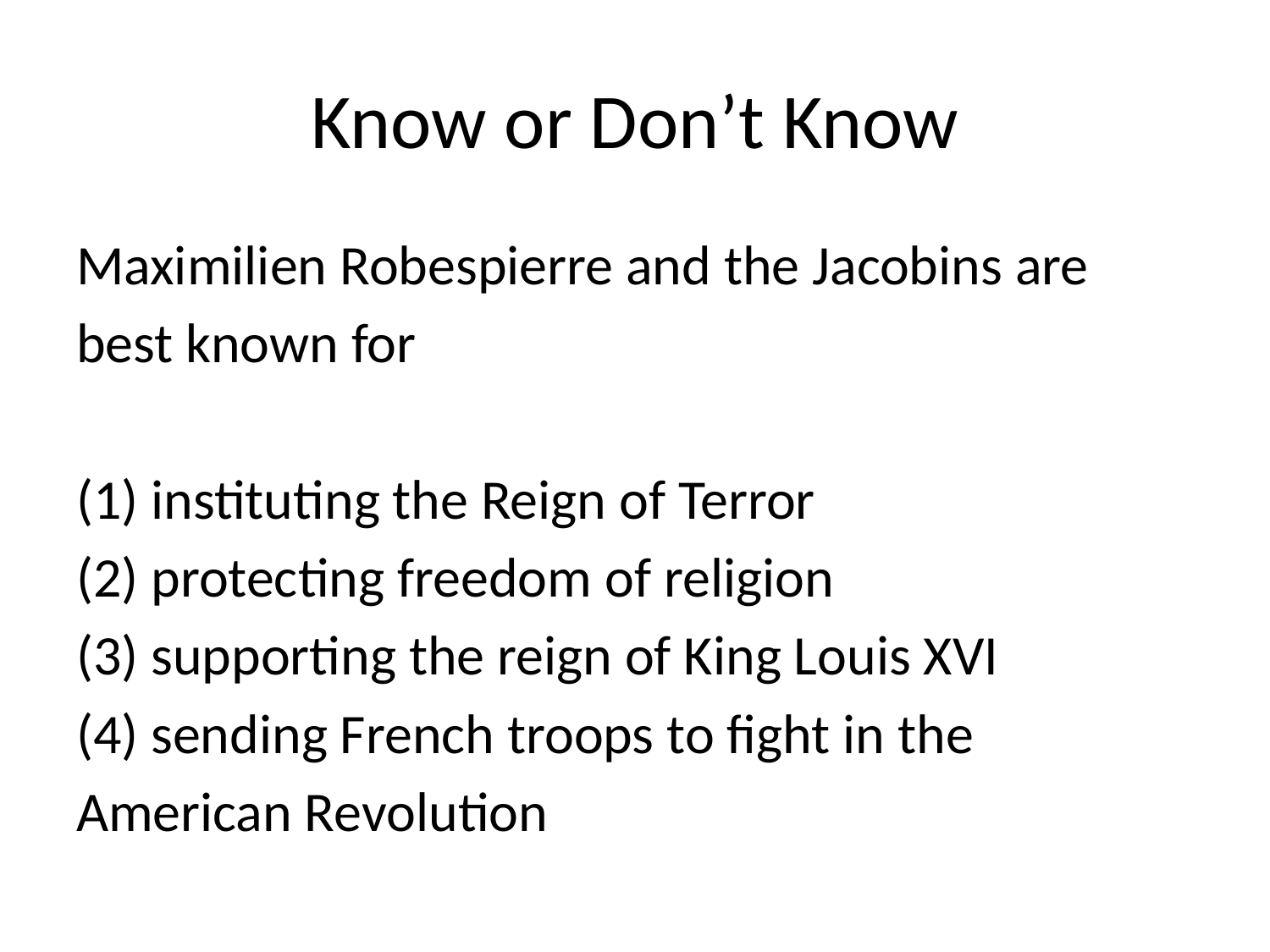

# Know or Don’t Know
Maximilien Robespierre and the Jacobins are
best known for

(1) instituting the Reign of Terror
(2) protecting freedom of religion
(3) supporting the reign of King Louis XVI
(4) sending French troops to fight in the
American Revolution